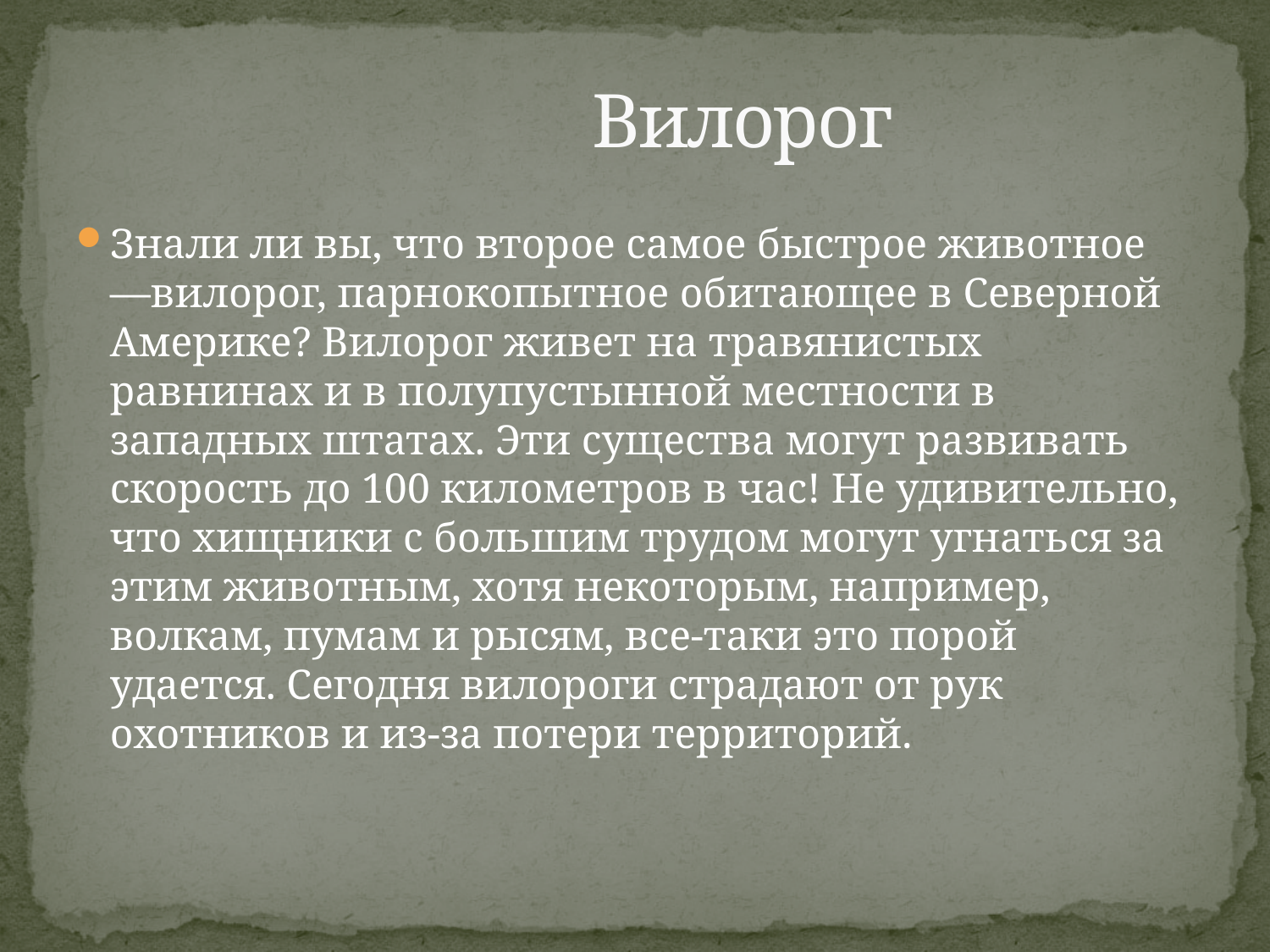

# Вилорог
Знали ли вы, что второе самое быстрое животное —вилорог, парнокопытное обитающее в Северной Америке? Вилорог живет на травянистых равнинах и в полупустынной местности в западных штатах. Эти существа могут развивать скорость до 100 километров в час! Не удивительно, что хищники с большим трудом могут угнаться за этим животным, хотя некоторым, например, волкам, пумам и рысям, все-таки это порой удается. Сегодня вилороги страдают от рук охотников и из-за потери территорий.